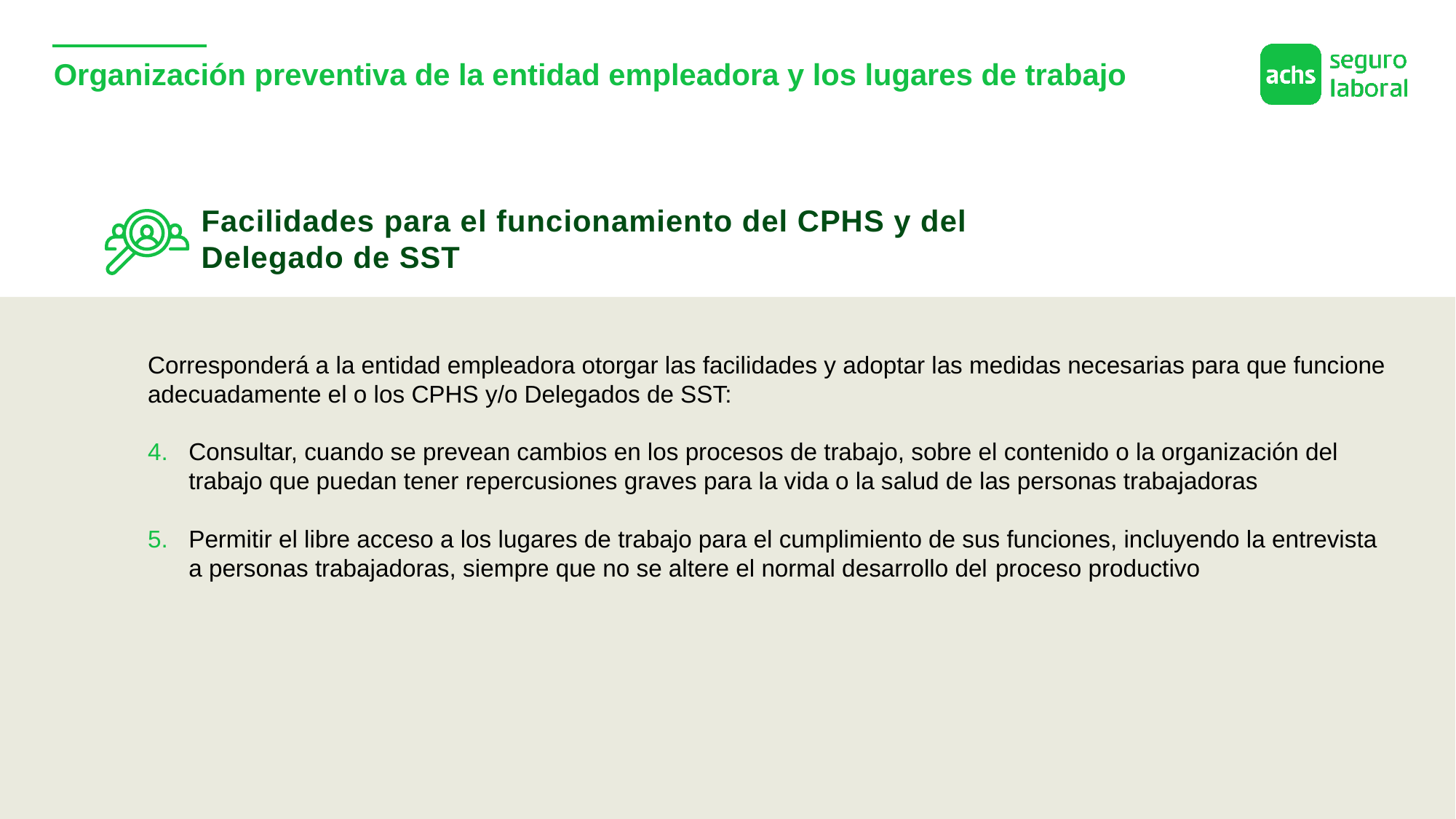

# Organización preventiva de la entidad empleadora y los lugares de trabajo
Facilidades para el funcionamiento del CPHS y del Delegado de SST

Corresponderá a la entidad empleadora otorgar las facilidades y adoptar las medidas necesarias para que funcione adecuadamente el o los CPHS y/o Delegados de SST:

Consultar, cuando se prevean cambios en los procesos de trabajo, sobre el contenido o la organización del trabajo que puedan tener repercusiones graves para la vida o la salud de las personas trabajadoras

Permitir el libre acceso a los lugares de trabajo para el cumplimiento de sus funciones, incluyendo la entrevista a personas trabajadoras, siempre que no se altere el normal desarrollo del proceso productivo

30